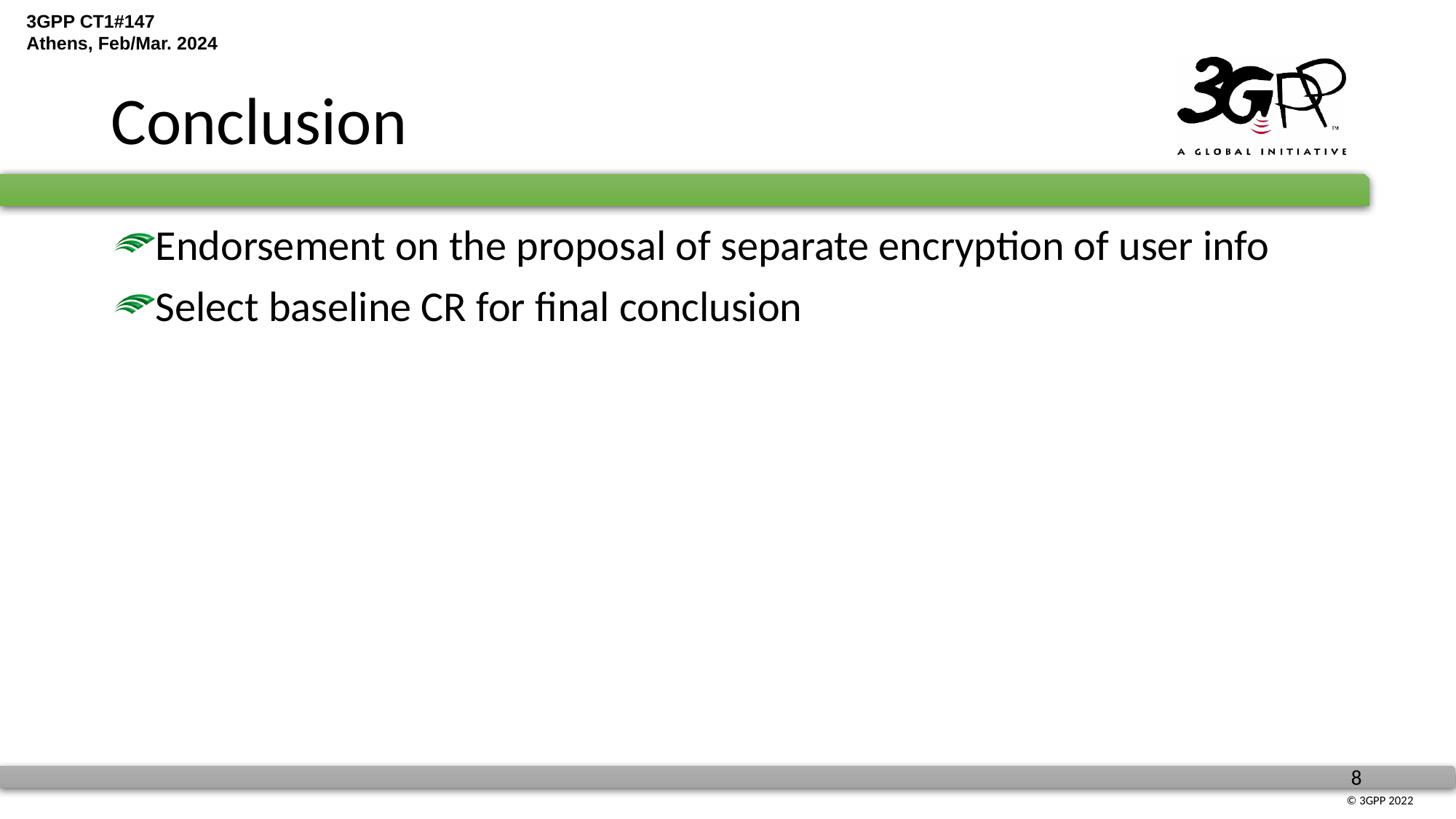

# Conclusion
Endorsement on the proposal of separate encryption of user info
Select baseline CR for final conclusion